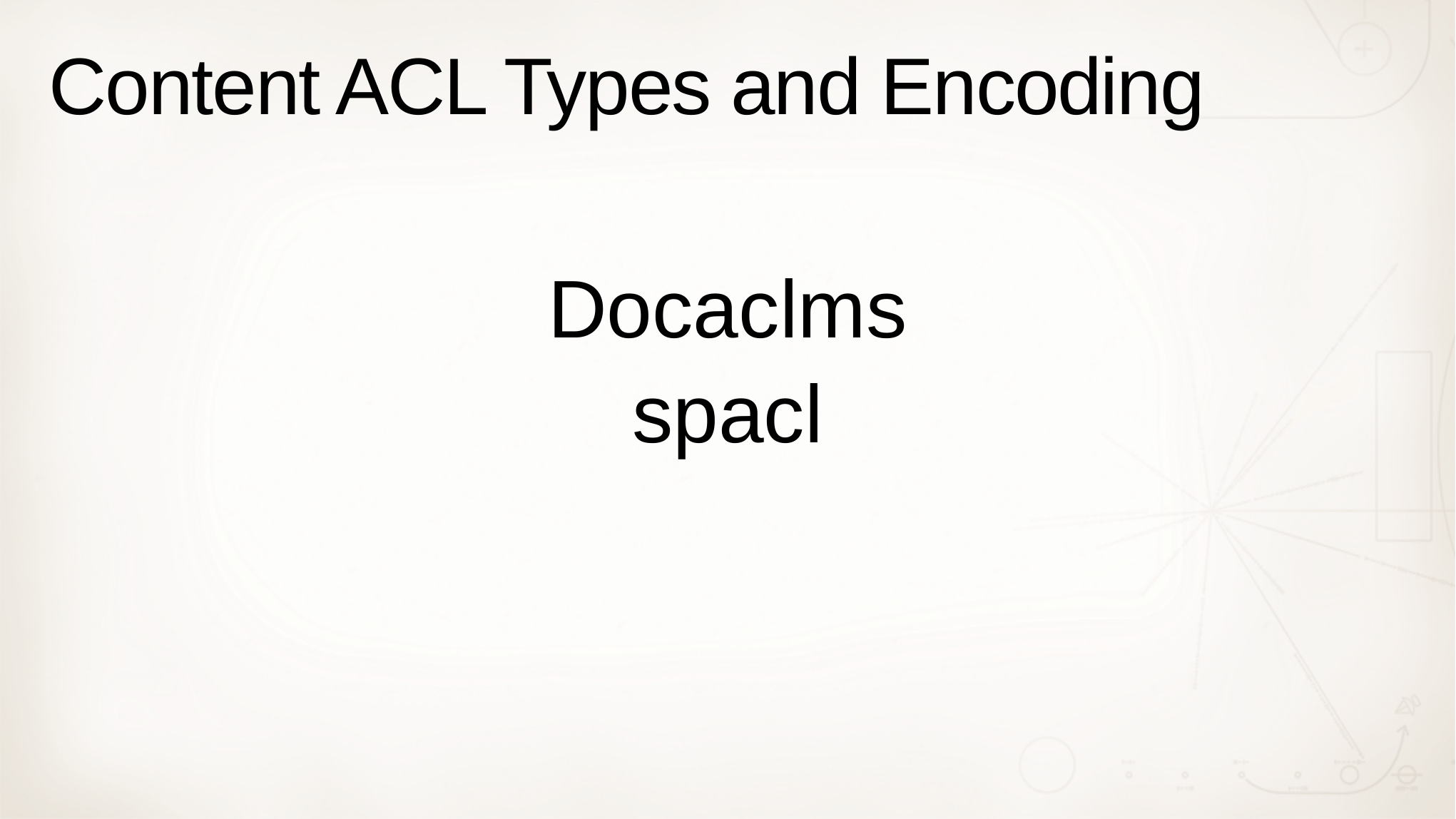

# Content ACL Types and Encoding

Docaclms
spacl